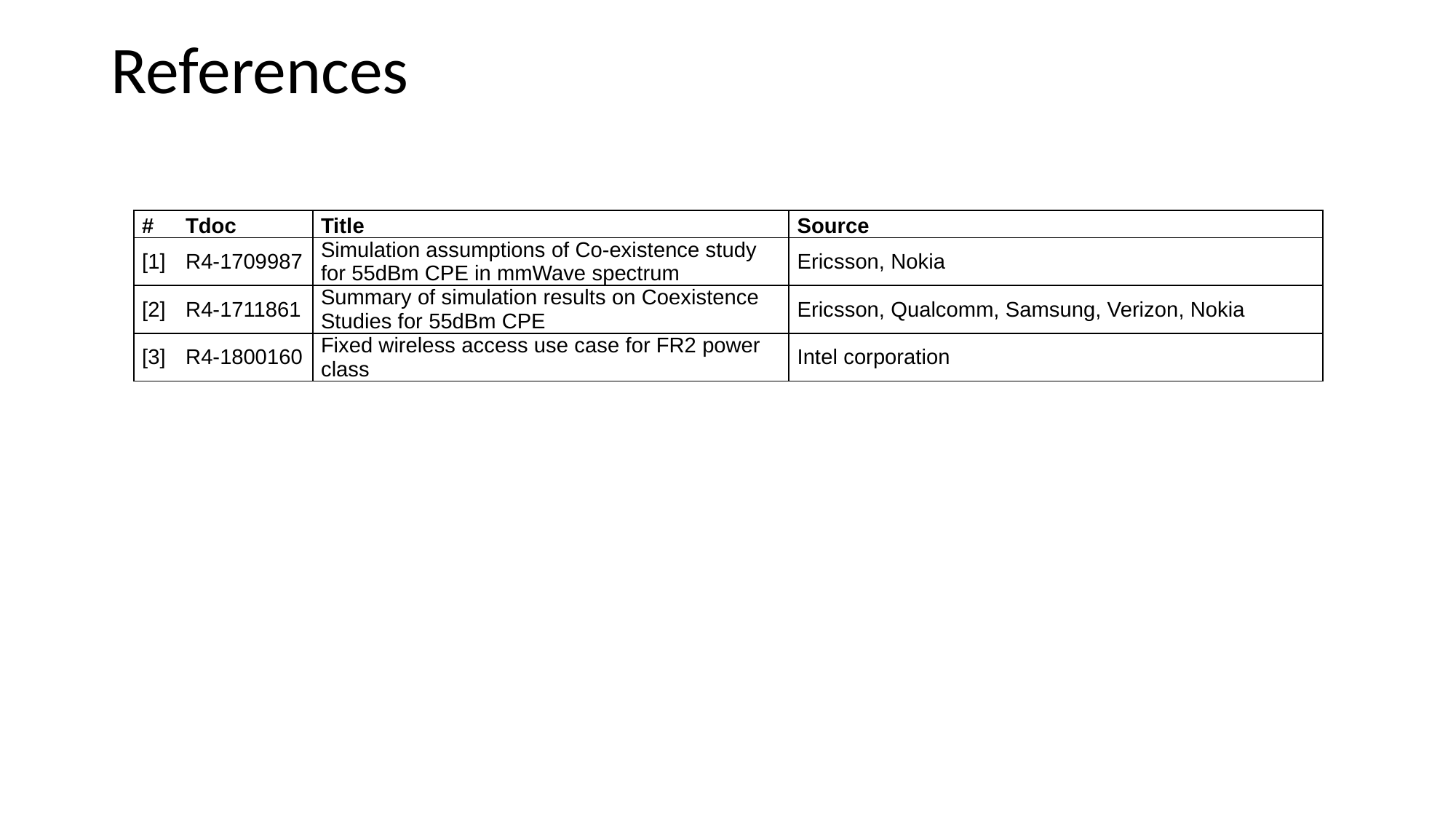

References
| # | Tdoc | Title | Source |
| --- | --- | --- | --- |
| [1] | R4-1709987 | Simulation assumptions of Co-existence study for 55dBm CPE in mmWave spectrum | Ericsson, Nokia |
| [2] | R4-1711861 | Summary of simulation results on Coexistence Studies for 55dBm CPE | Ericsson, Qualcomm, Samsung, Verizon, Nokia |
| [3] | R4-1800160 | Fixed wireless access use case for FR2 power class | Intel corporation |